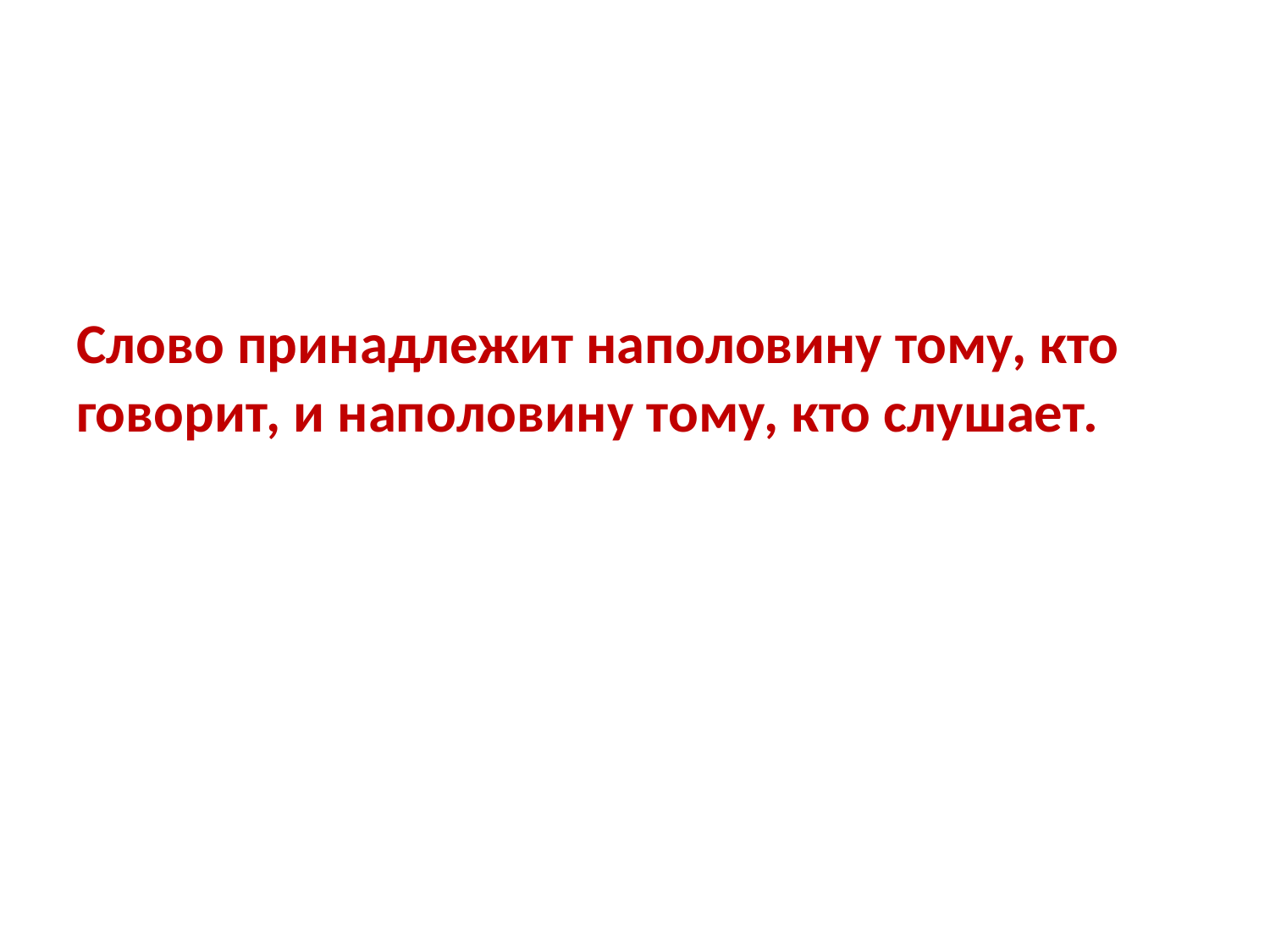

#

Слово принадлежит наполовину тому, кто говорит, и наполовину тому, кто слушает.